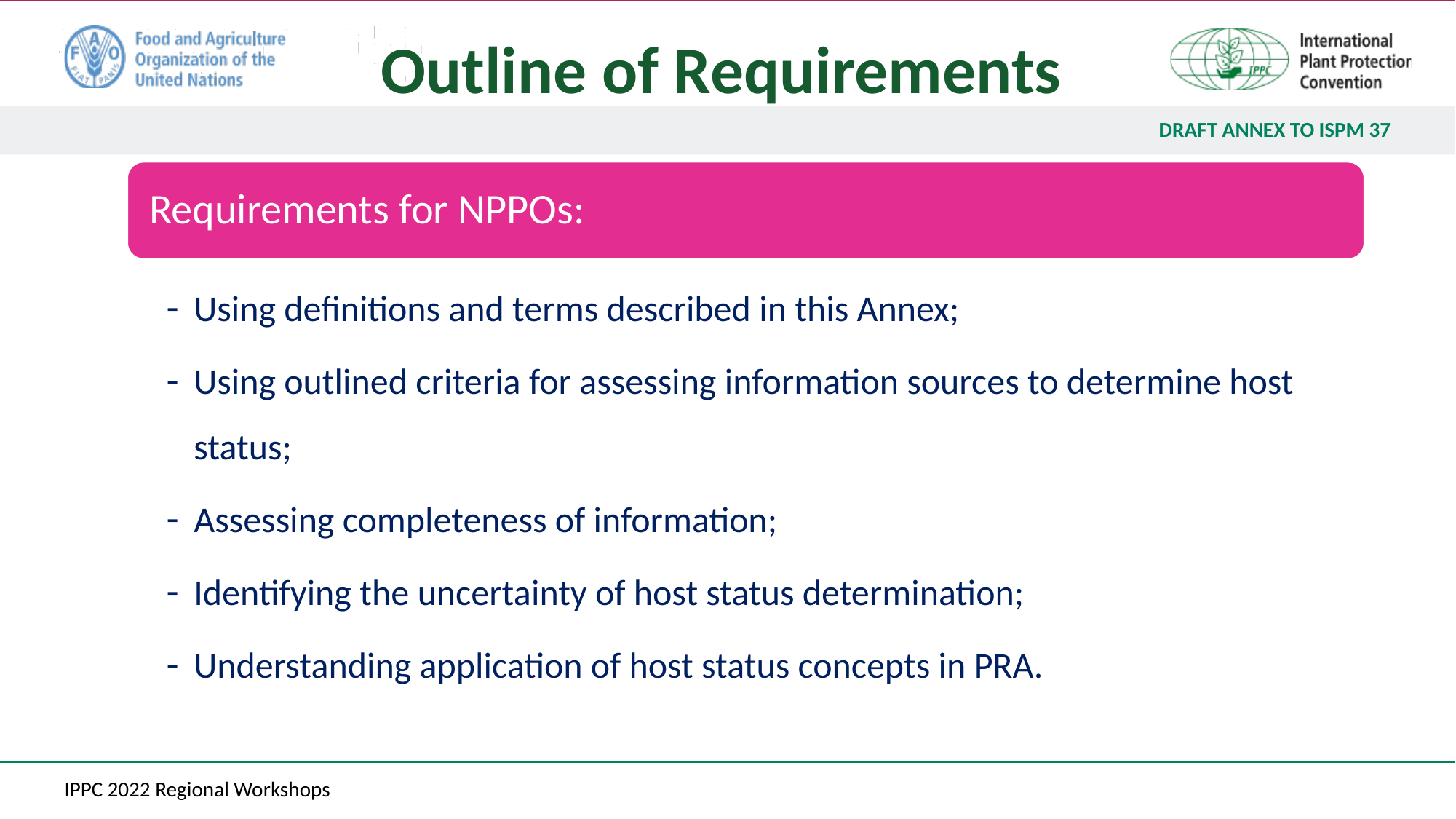

Outline of Requirements

Requirements for NPPOs:
Using definitions and terms described in this Annex;
Using outlined criteria for assessing information sources to determine host status;
Assessing completeness of information;
Identifying the uncertainty of host status determination;
Understanding application of host status concepts in PRA.